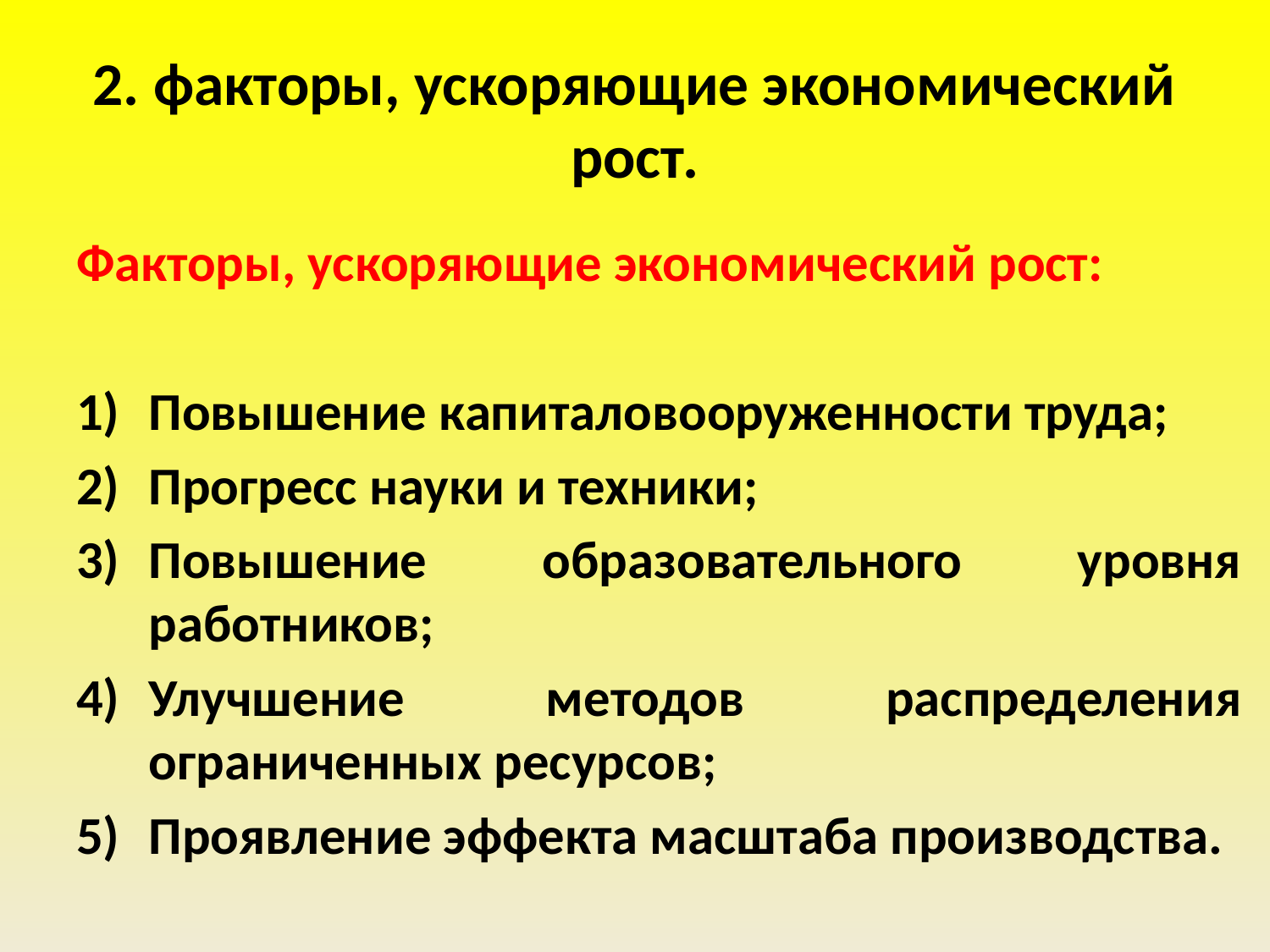

# 2. факторы, ускоряющие экономический рост.
Факторы, ускоряющие экономический рост:

Повышение капиталовооруженности труда;
Прогресс науки и техники;
Повышение образовательного уровня работников;
Улучшение методов распределения ограниченных ресурсов;
Проявление эффекта масштаба производства.